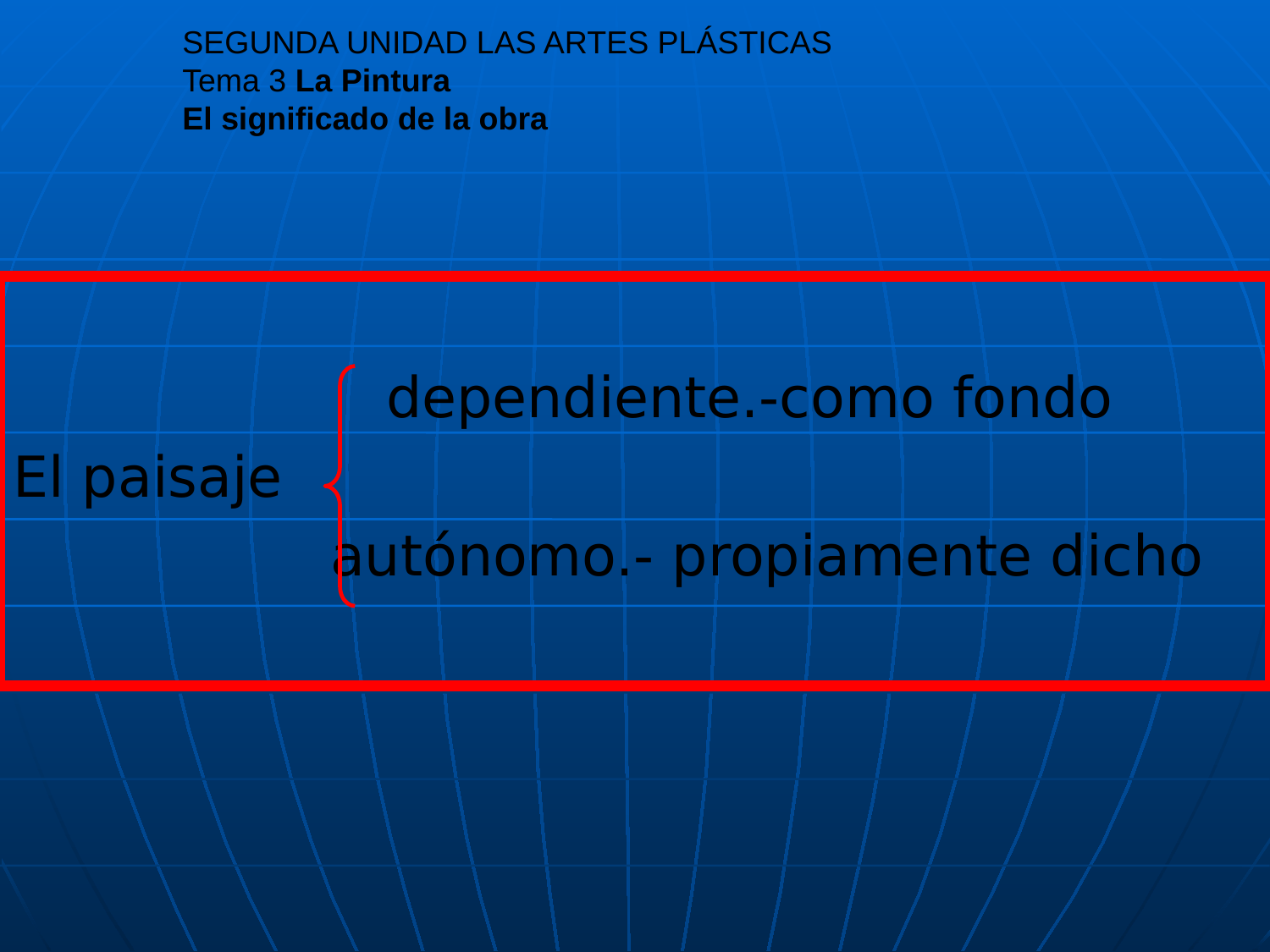

# SEGUNDA UNIDAD LAS ARTES PLÁSTICAS Tema 3 La Pintura El significado de la obra

			    dependiente.-como fondo
El paisaje
	               autónomo.- propiamente dicho